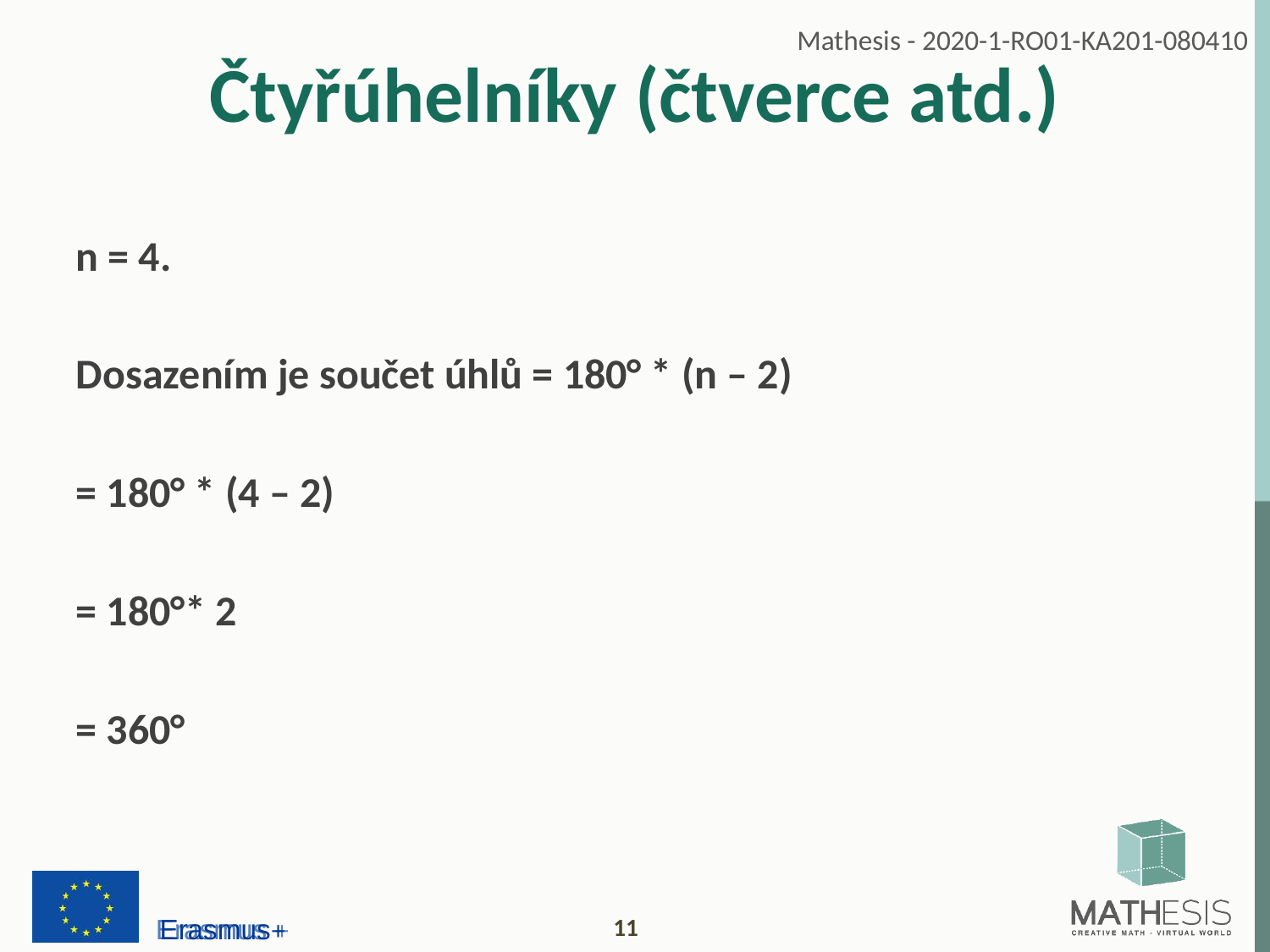

# Čtyřúhelníky (čtverce atd.)
n = 4.

Dosazením je součet úhlů = 180° * (n – 2)

= 180° * (4 – 2)

= 180°* 2

= 360°